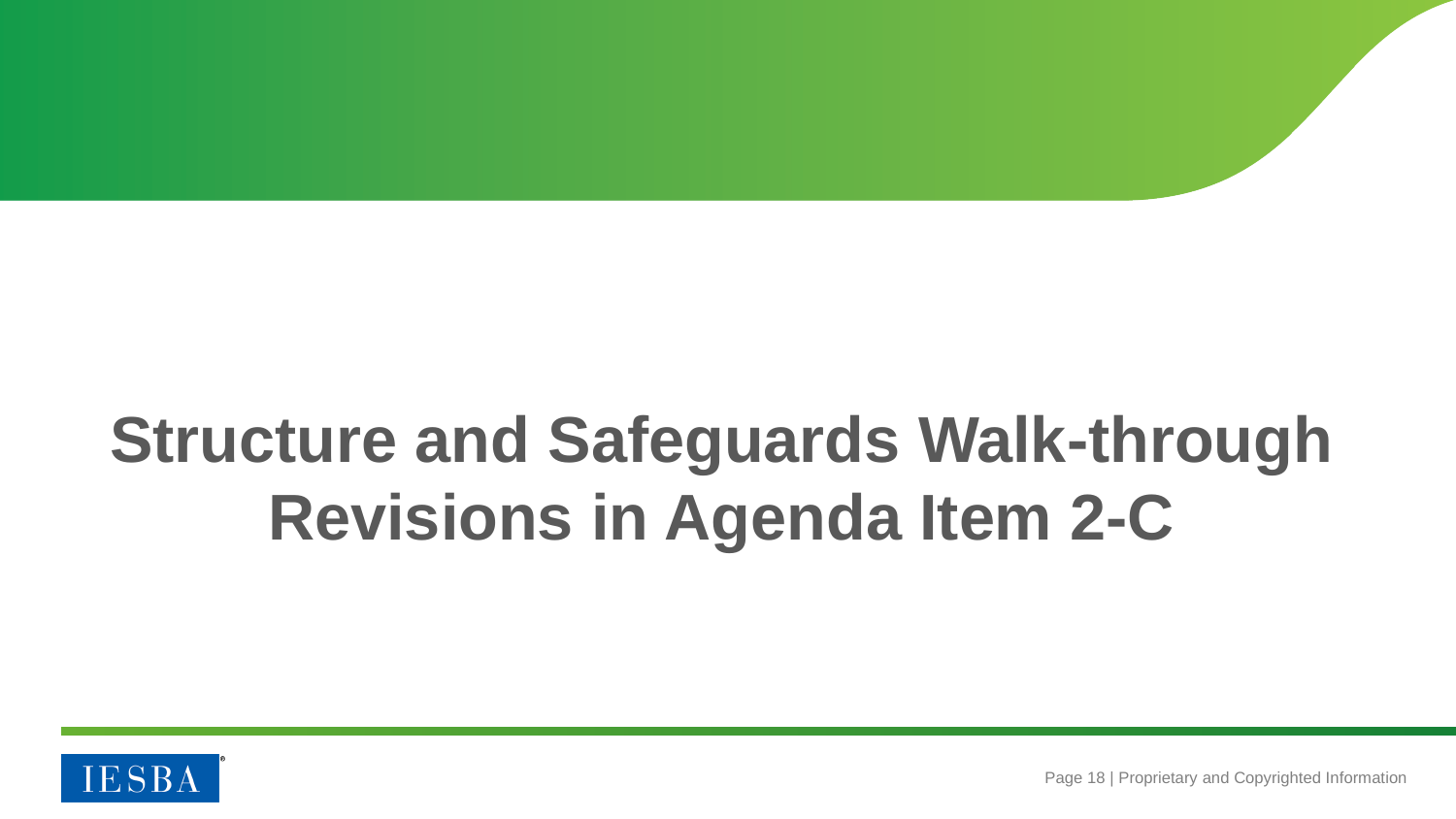

Structure and Safeguards Walk-through
Revisions in Agenda Item 2-C